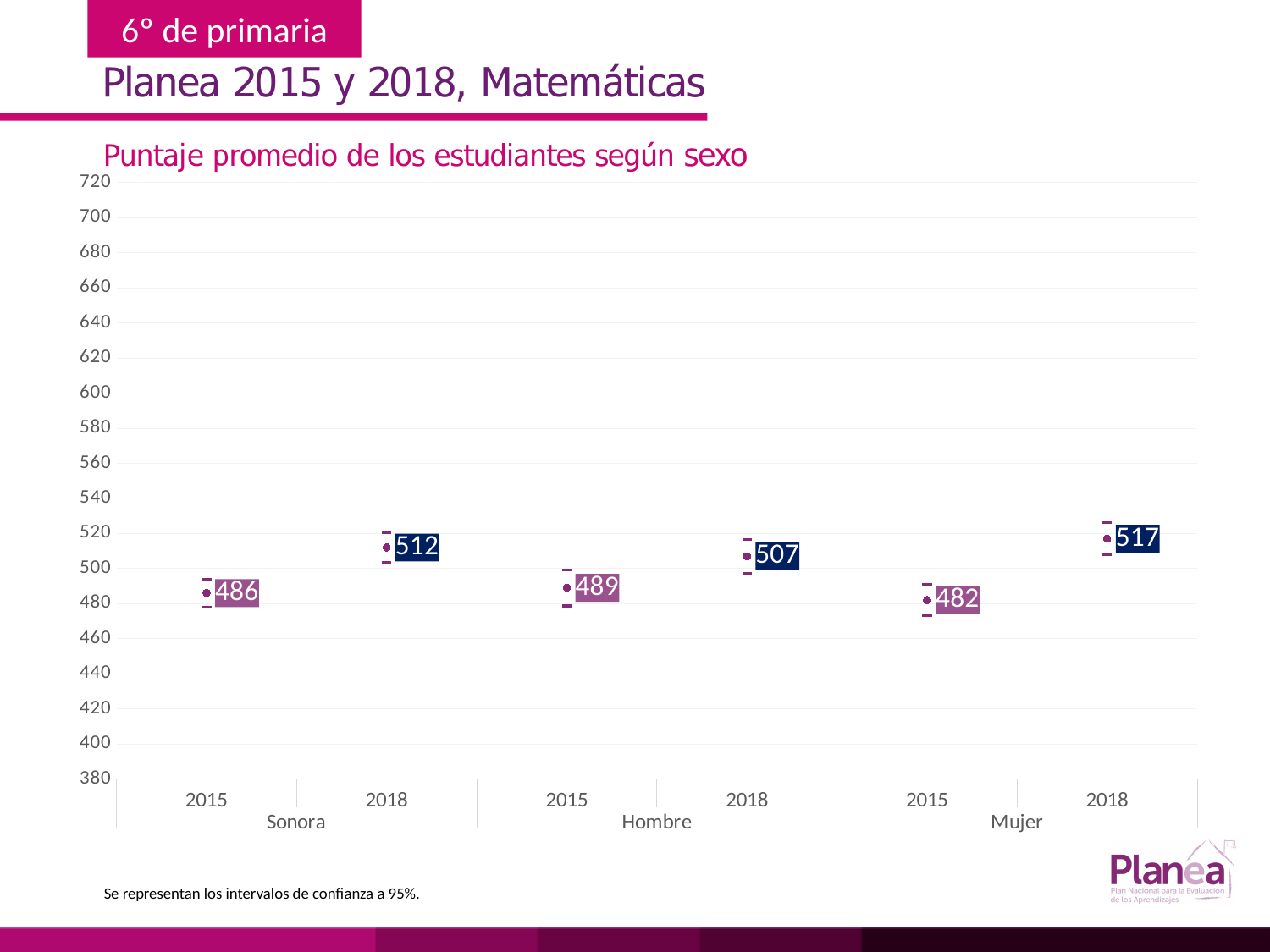

Planea 2015 y 2018, Matemáticas

Puntaje promedio de los estudiantes según sexo

### Chart

| Category |  |  |  |
|---|---|---|---|
| 2015 | 478.04 | 493.96 | 486.0 |
| 2018 | 503.443 | 520.557 | 512.0 |
| 2015 | 478.652 | 499.348 | 489.0 |
| 2018 | 497.249 | 516.751 | 507.0 |
| 2015 | 473.244 | 490.756 | 482.0 |
| 2018 | 507.647 | 526.353 | 517.0 |
Se representan los intervalos de confianza a 95%.